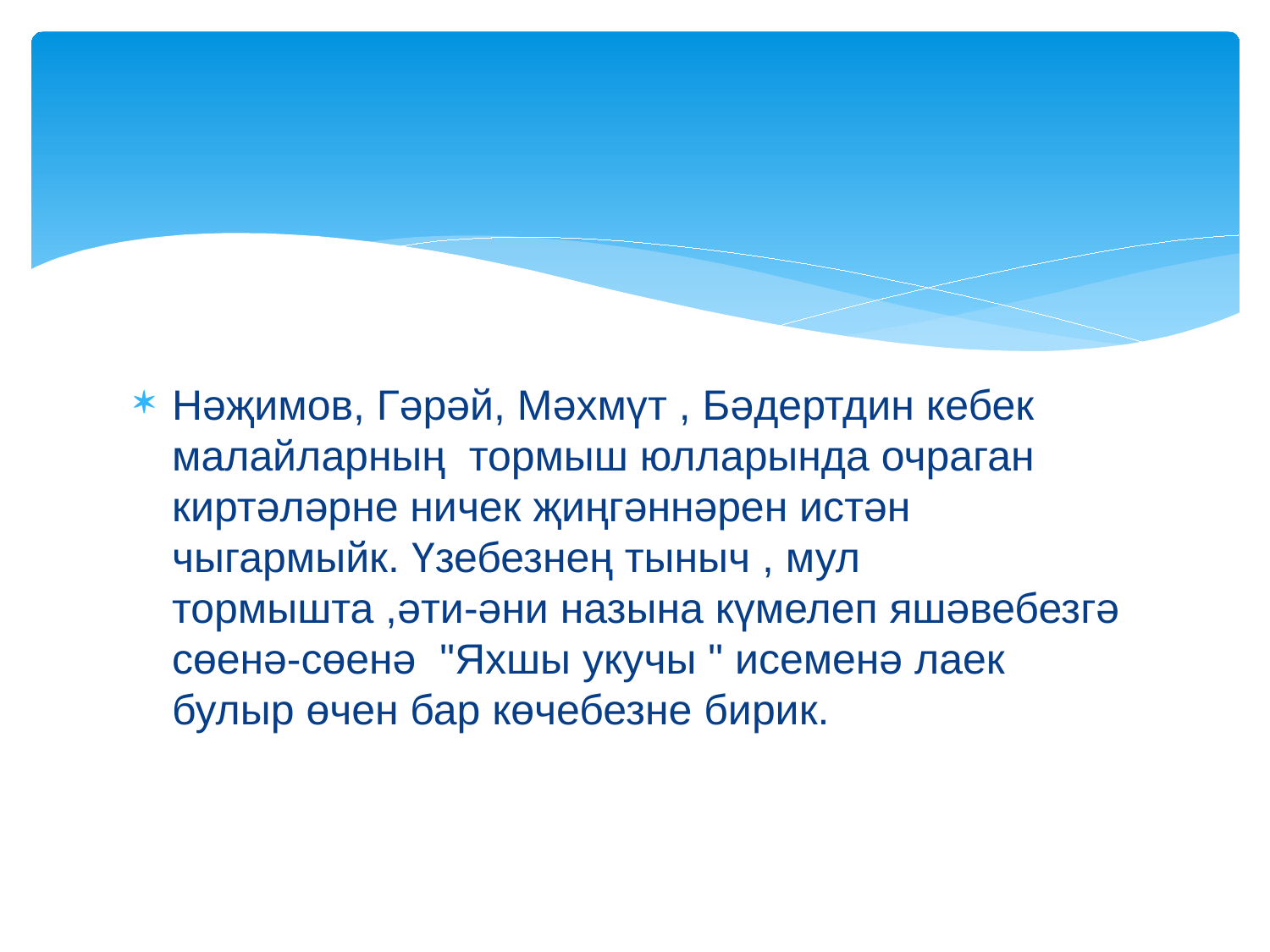

#
Нәҗимов, Гәрәй, Мәхмүт , Бәдертдин кебек малайларның  тормыш юлларында очраган киртәләрне ничек җиңгәннәрен истән чыгармыйк. Үзебезнең тыныч , мул тормышта ,әти-әни назына күмелеп яшәвебезгә сөенә-сөенә  "Яхшы укучы " исеменә лаек булыр өчен бар көчебезне бирик.